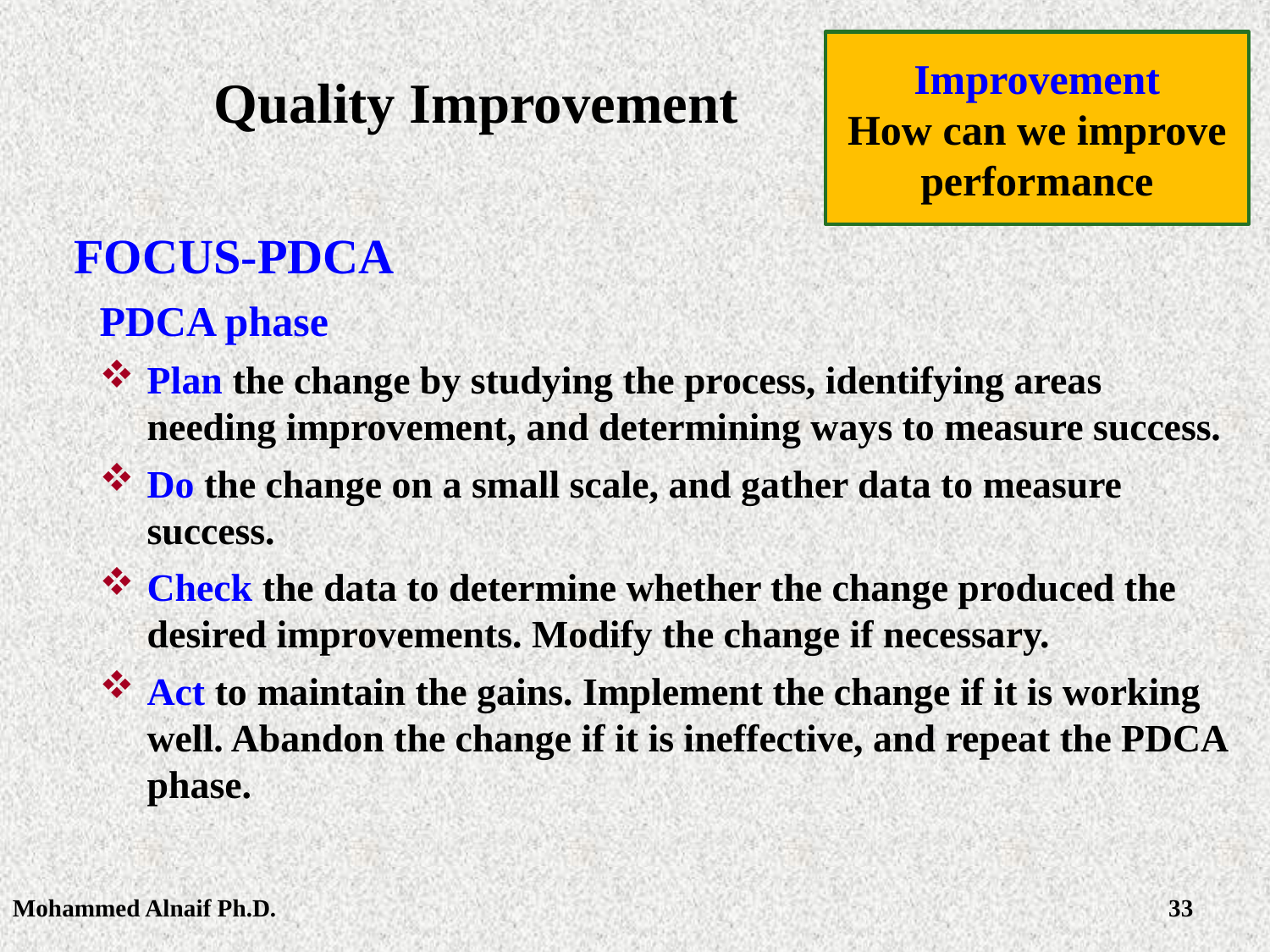

Improvement
How can we improve performance
# Quality Improvement
FOCUS-PDCA
PDCA phase
Plan the change by studying the process, identifying areas needing improvement, and determining ways to measure success.
Do the change on a small scale, and gather data to measure success.
Check the data to determine whether the change produced the desired improvements. Modify the change if necessary.
Act to maintain the gains. Implement the change if it is working well. Abandon the change if it is ineffective, and repeat the PDCA phase.

Mohammed Alnaif Ph.D.
2/28/2016
33